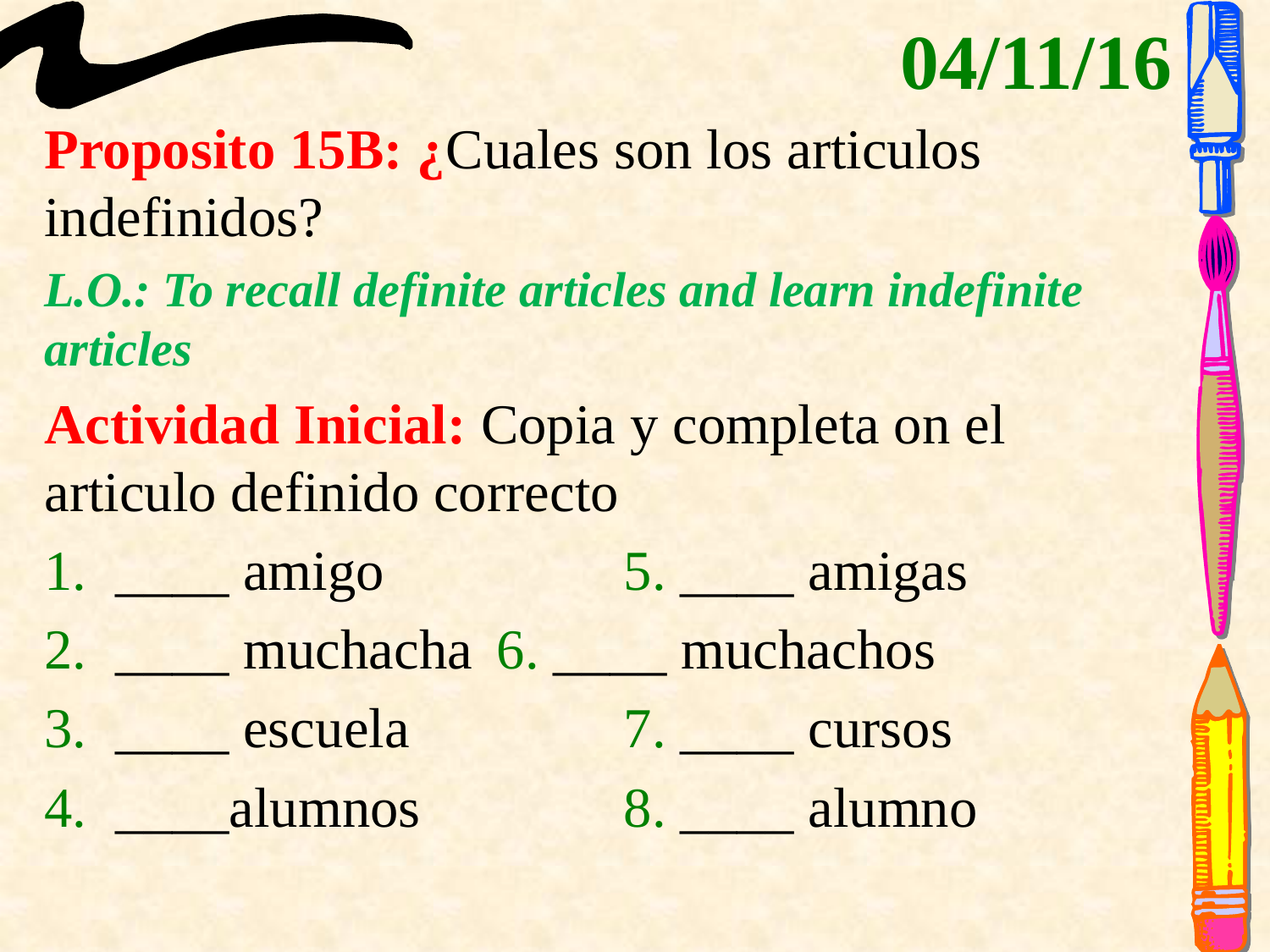

# 04/11/16
Proposito 15B: ¿Cuales son los articulos indefinidos?
L.O.: To recall definite articles and learn indefinite articles
Actividad Inicial: Copia y completa on el articulo definido correcto
____ amigo		5. ____ amigas
____ muchacha	6. ____ muchachos
____ escuela		7. ____ cursos
____alumnos		8. ____ alumno